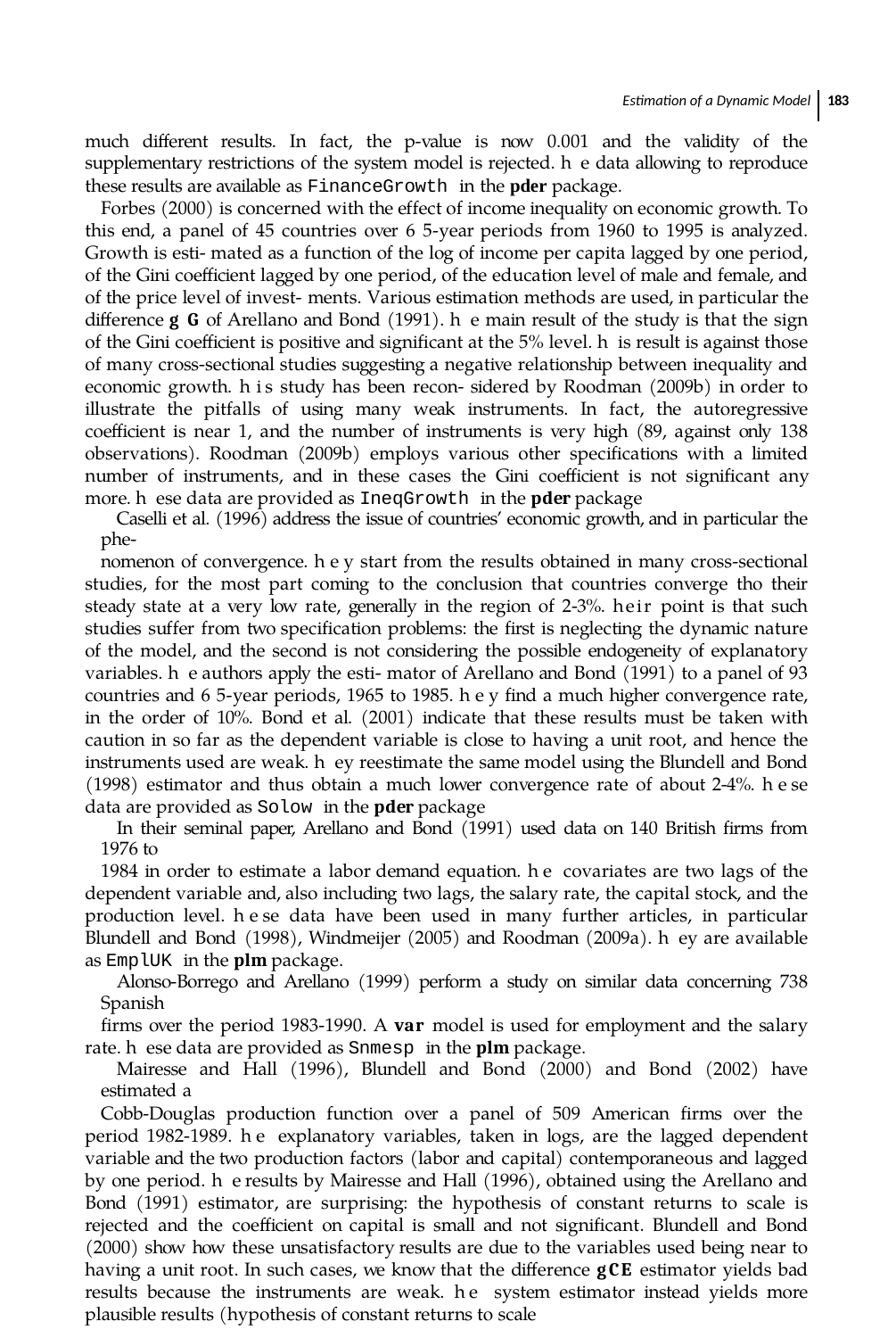

Estimation of a Dynamic Model  183

much different results. In fact, the p-value is now 0.001 and the validity of the supplementary restrictions of the system model is rejected. he data allowing to reproduce these results are available as FinanceGrowth in the pder package.
Forbes (2000) is concerned with the effect of income inequality on economic growth. To this end, a panel of 45 countries over 6 5-year periods from 1960 to 1995 is analyzed. Growth is esti- mated as a function of the log of income per capita lagged by one period, of the Gini coeﬃcient lagged by one period, of the education level of male and female, and of the price level of invest- ments. Various estimation methods are used, in particular the difference gmm of Arellano and Bond (1991). he main result of the study is that the sign of the Gini coeﬃcient is positive and signiﬁcant at the 5% level. his result is against those of many cross-sectional studies suggesting a negative relationship between inequality and economic growth. his study has been recon- sidered by Roodman (2009b) in order to illustrate the pitfalls of using many weak instruments. In fact, the autoregressive coeﬃcient is near 1, and the number of instruments is very high (89, against only 138 observations). Roodman (2009b) employs various other speciﬁcations with a limited number of instruments, and in these cases the Gini coeﬃcient is not signiﬁcant any more. hese data are provided as IneqGrowth in the pder package
Caselli et al. (1996) address the issue of countries’ economic growth, and in particular the phe-
nomenon of convergence. hey start from the results obtained in many cross-sectional studies, for the most part coming to the conclusion that countries converge tho their steady state at a very low rate, generally in the region of 2-3%. heir point is that such studies suffer from two speciﬁcation problems: the ﬁrst is neglecting the dynamic nature of the model, and the second is not considering the possible endogeneity of explanatory variables. he authors apply the esti- mator of Arellano and Bond (1991) to a panel of 93 countries and 6 5-year periods, 1965 to 1985. hey ﬁnd a much higher convergence rate, in the order of 10%. Bond et al. (2001) indicate that these results must be taken with caution in so far as the dependent variable is close to having a unit root, and hence the instruments used are weak. hey reestimate the same model using the Blundell and Bond (1998) estimator and thus obtain a much lower convergence rate of about 2-4%. hese data are provided as Solow in the pder package
In their seminal paper, Arellano and Bond (1991) used data on 140 British ﬁrms from 1976 to
1984 in order to estimate a labor demand equation. he covariates are two lags of the dependent variable and, also including two lags, the salary rate, the capital stock, and the production level. hese data have been used in many further articles, in particular Blundell and Bond (1998), Windmeijer (2005) and Roodman (2009a). hey are available as EmplUK in the plm package.
Alonso-Borrego and Arellano (1999) perform a study on similar data concerning 738 Spanish
ﬁrms over the period 1983-1990. A var model is used for employment and the salary rate. hese data are provided as Snmesp in the plm package.
Mairesse and Hall (1996), Blundell and Bond (2000) and Bond (2002) have estimated a
Cobb-Douglas  production  function  over  a  panel  of  509  American  ﬁrms  over  the  period 1982-1989. he explanatory variables, taken in logs, are the lagged dependent variable and the two production factors (labor and capital) contemporaneous and lagged by one period. he results by Mairesse and Hall (1996), obtained using the Arellano and Bond (1991) estimator, are surprising: the hypothesis of constant returns to scale is rejected and the coeﬃcient on capital is small and not signiﬁcant. Blundell and Bond (2000) show how these unsatisfactory results are due to the variables used being near to having a unit root. In such cases, we know that the difference gmm estimator yields bad results because the instruments are weak. he system estimator instead yields more plausible results (hypothesis of constant returns to scale